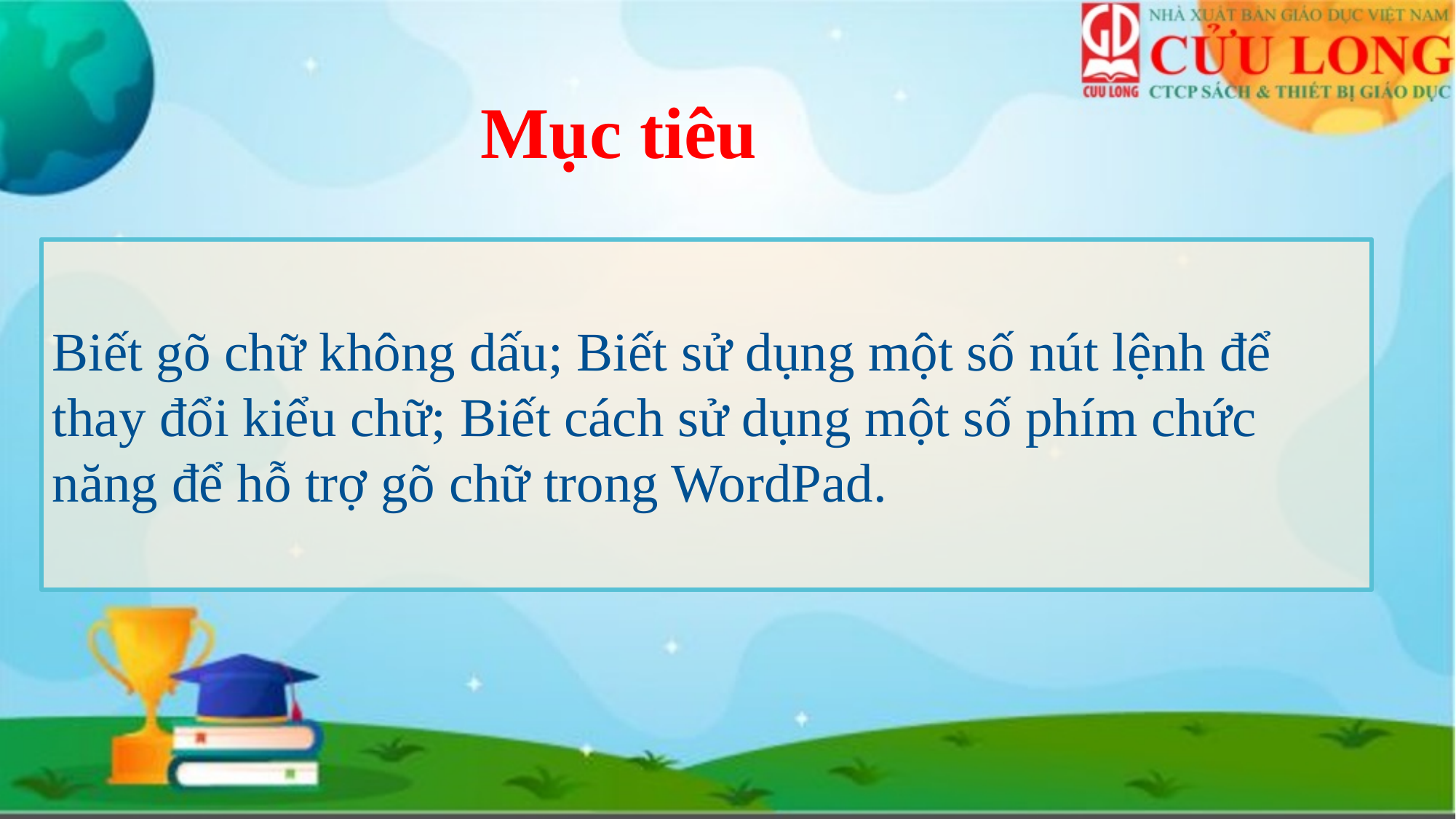

# Mục tiêu
Biết gõ chữ không dấu; Biết sử dụng một số nút lệnh để thay đổi kiểu chữ; Biết cách sử dụng một số phím chức năng để hỗ trợ gõ chữ trong WordPad.